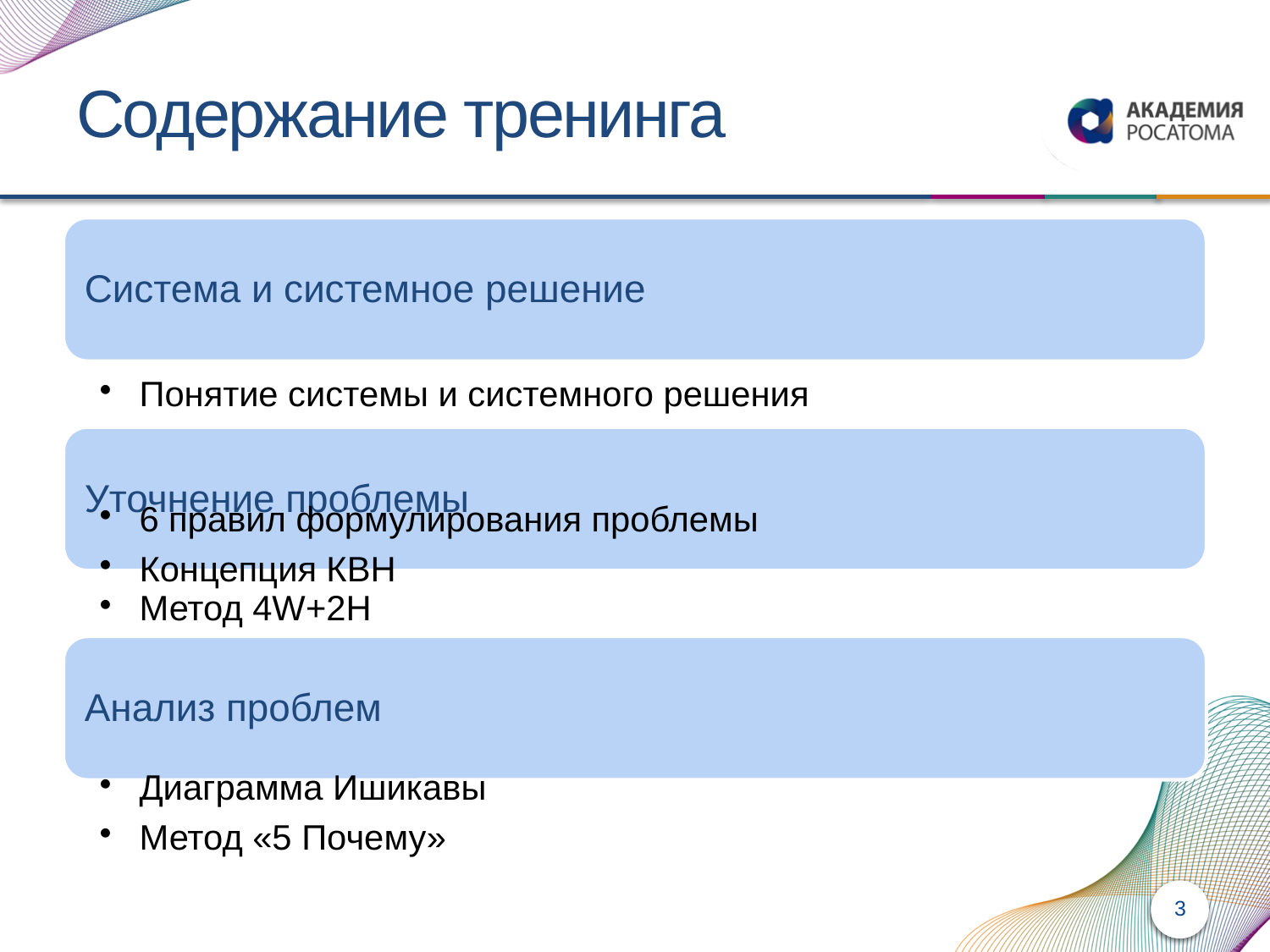

# Содержание тренинга
Система и системное решение
Понятие системы и системного решения
Уточнение проблемы
6 правил формулирования проблемы
Анализ проблем
Диаграмма Ишикавы
Концепция КВН
GAP-анализ
Три типа проблем
Метод «5 Почему»
Метод 4W+2H
3